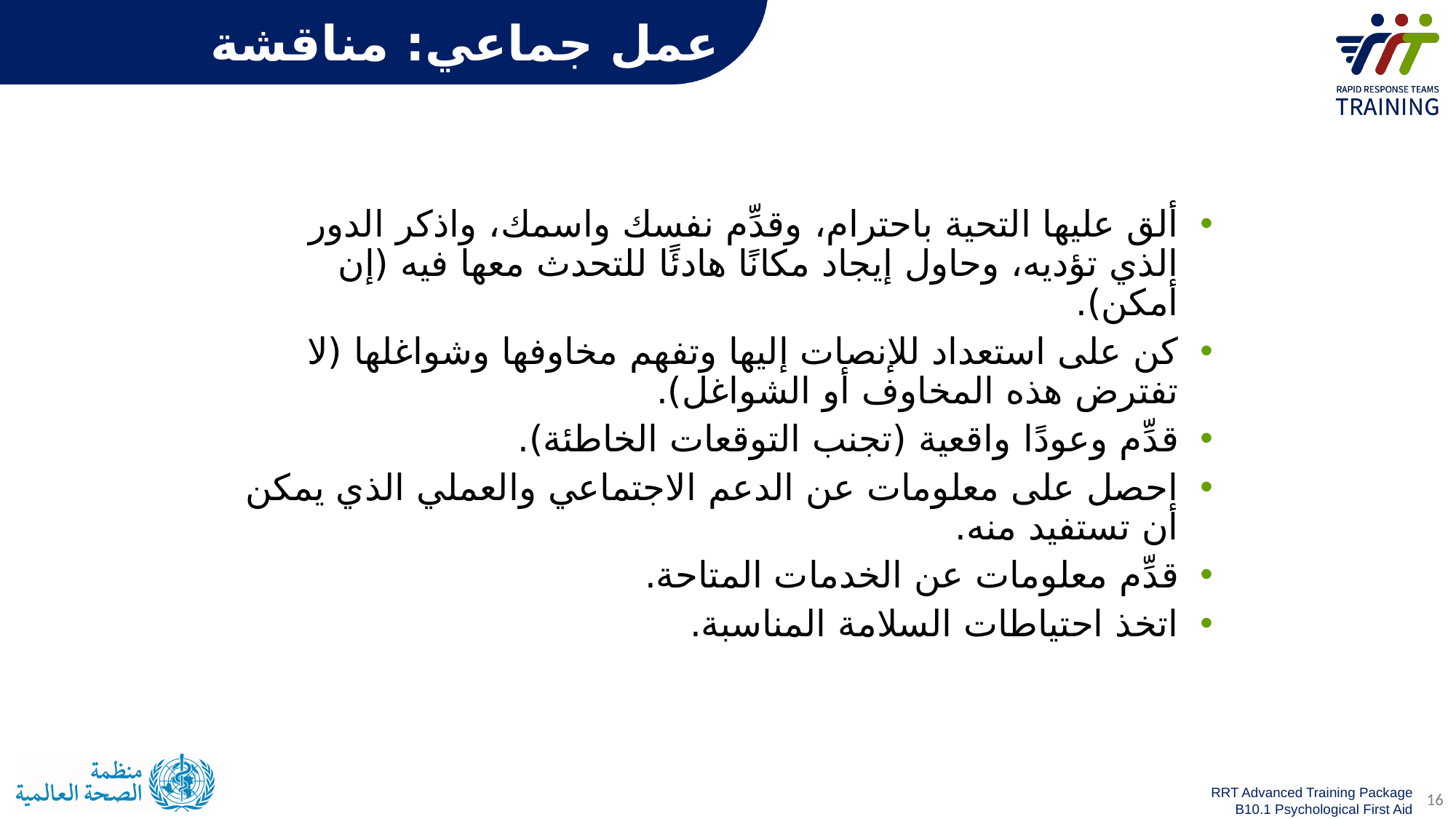

عمل جماعي: مناقشة
ألق عليها التحية باحترام، وقدِّم نفسك واسمك، واذكر الدور الذي تؤديه، وحاول إيجاد مكانًا هادئًا للتحدث معها فيه (إن أمكن).
كن على استعداد للإنصات إليها وتفهم مخاوفها وشواغلها (لا تفترض هذه المخاوف أو الشواغل).
قدِّم وعودًا واقعية (تجنب التوقعات الخاطئة).
احصل على معلومات عن الدعم الاجتماعي والعملي الذي يمكن أن تستفيد منه.
قدِّم معلومات عن الخدمات المتاحة.
اتخذ احتياطات السلامة المناسبة.